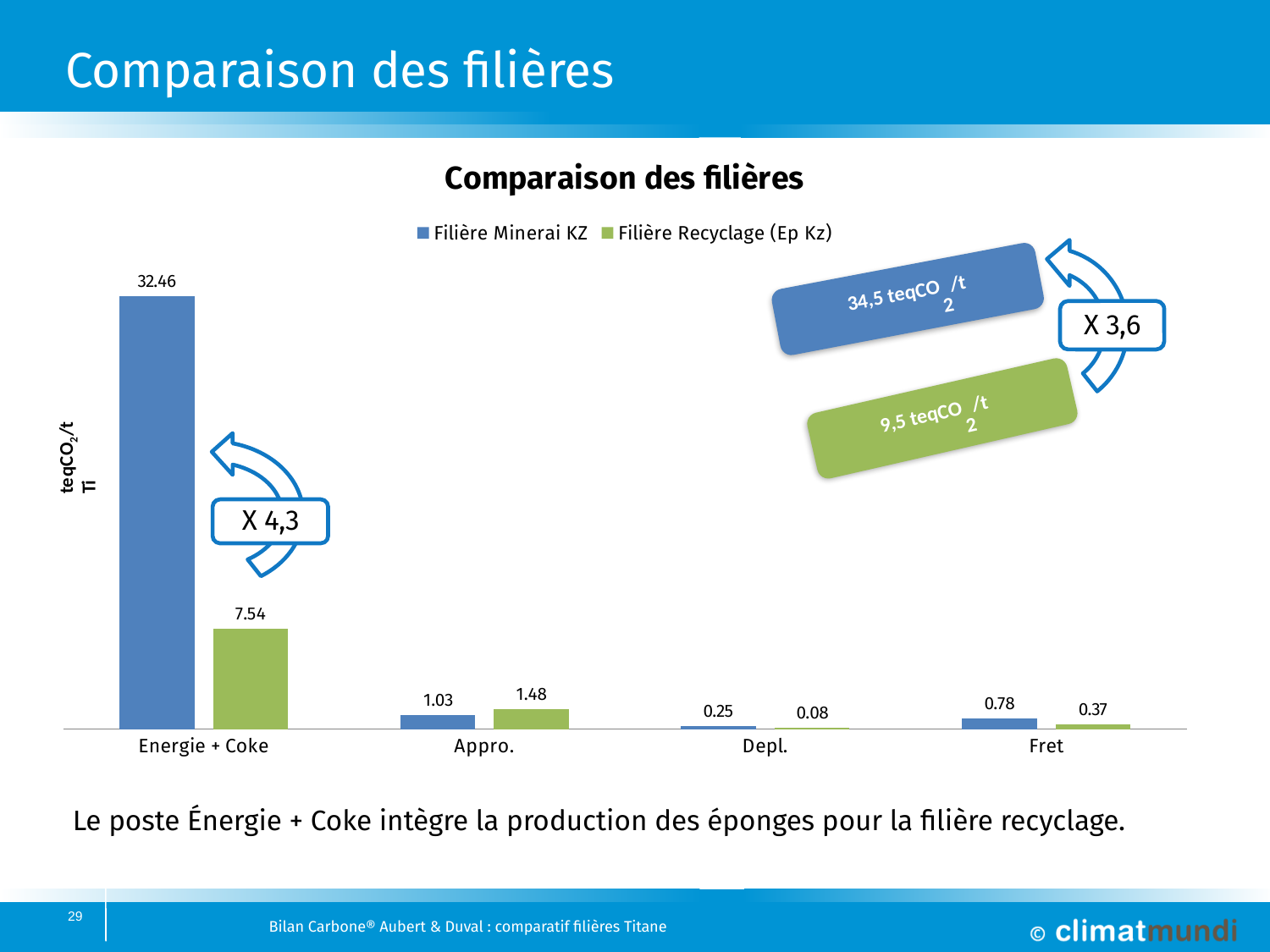

# Comparaison des filières

### Chart: Comparaison des filières

| Category | Filière Minerai KZ | Filière Recyclage (Ep Kz) |
|---|---|---|
| Energie + Coke | 32.463327837637394 | 7.538843017230773 |
| Appro. | 1.028494566666667 | 1.4846176468326782 |
| Depl. | 0.24862259041731796 | 0.0772338947175709 |
| Fret | 0.7772016147108973 | 0.36739020888735435 |
34,5 teqCO2/t
9,5 teqCO2/t
Le poste Énergie + Coke intègre la production des éponges pour la filière recyclage.